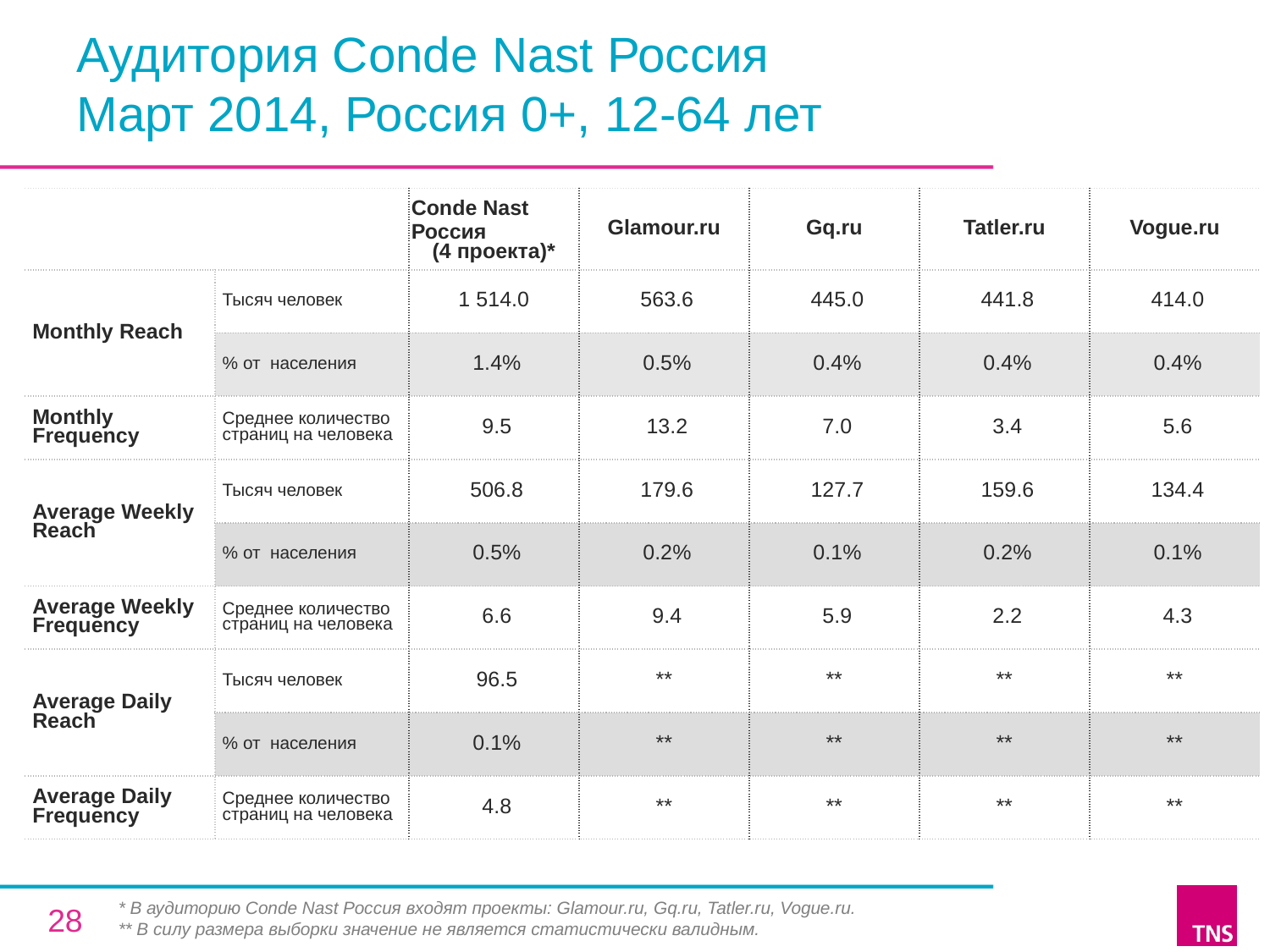

# Аудитория Conde Nast Россия Март 2014, Россия 0+, 12-64 лет
|  |  | Conde Nast Россия (4 проекта)\* | Glamour.ru | Gq.ru | Tatler.ru | Vogue.ru |
| --- | --- | --- | --- | --- | --- | --- |
| Monthly Reach | Тысяч человек | 1 514.0 | 563.6 | 445.0 | 441.8 | 414.0 |
|  | % от населения | 1.4% | 0.5% | 0.4% | 0.4% | 0.4% |
| Monthly Frequency | Среднее количество страниц на человека | 9.5 | 13.2 | 7.0 | 3.4 | 5.6 |
| Average Weekly Reach | Тысяч человек | 506.8 | 179.6 | 127.7 | 159.6 | 134.4 |
|  | % от населения | 0.5% | 0.2% | 0.1% | 0.2% | 0.1% |
| Average Weekly Frequency | Среднее количество страниц на человека | 6.6 | 9.4 | 5.9 | 2.2 | 4.3 |
| Average Daily Reach | Тысяч человек | 96.5 | \*\* | \*\* | \*\* | \*\* |
|  | % от населения | 0.1% | \*\* | \*\* | \*\* | \*\* |
| Average Daily Frequency | Среднее количество страниц на человека | 4.8 | \*\* | \*\* | \*\* | \*\* |
* В аудиторию Conde Nast Россия входят проекты: Glamour.ru, Gq.ru, Tatler.ru, Vogue.ru.
** В силу размера выборки значение не является статистически валидным.
28